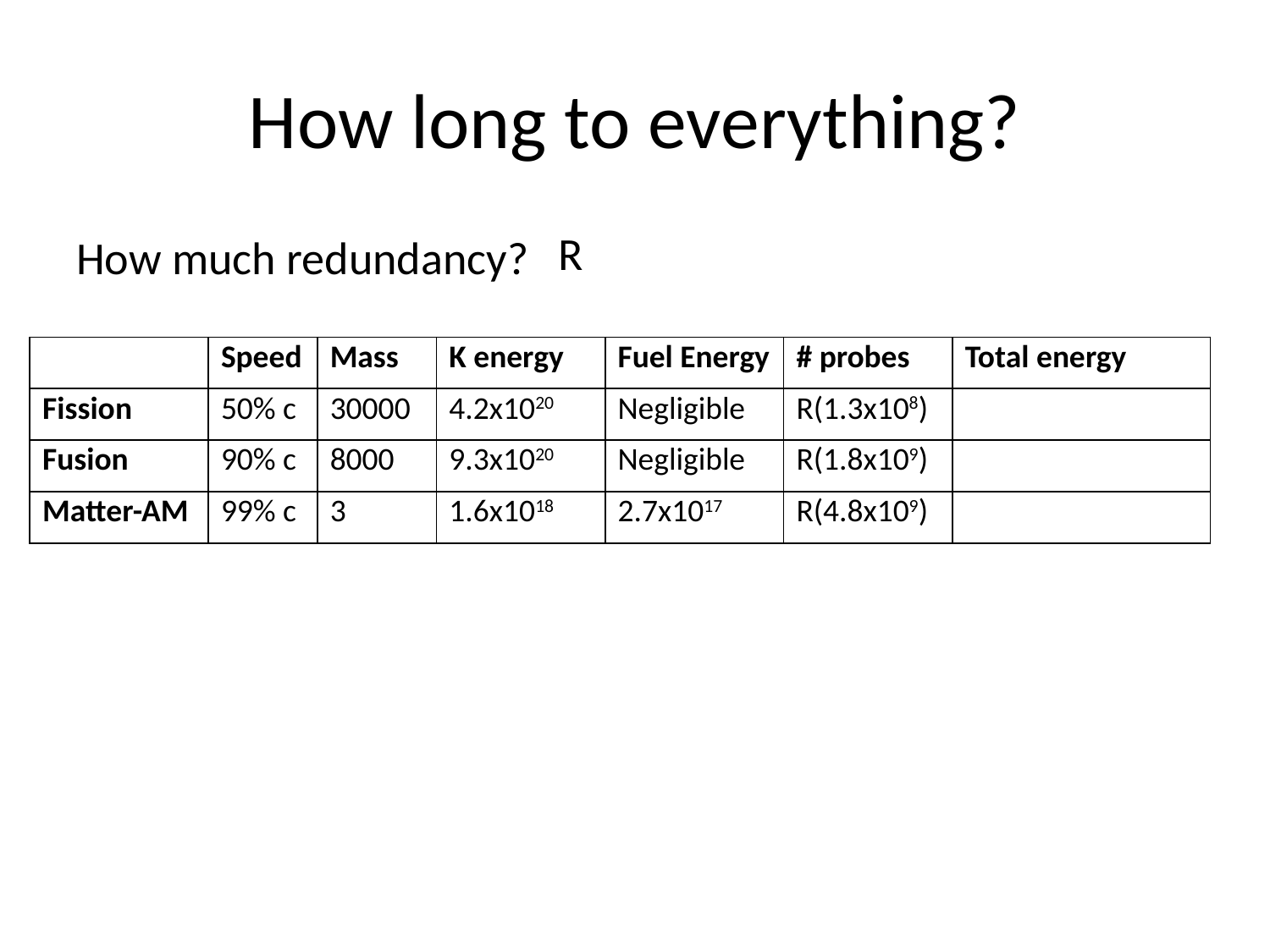

# How long to everything?
R
How much redundancy?

|  | Speed | Mass | K energy | Fuel Energy | # probes | Total energy |
| --- | --- | --- | --- | --- | --- | --- |
| Fission | 50% c | 30000 | 4.2x1020 | Negligible | R(1.3x108) |  |
| Fusion | 90% c | 8000 | 9.3x1020 | Negligible | R(1.8x109) |  |
| Matter-AM | 99% c | 3 | 1.6x1018 | 2.7x1017 | R(4.8x109) |  |